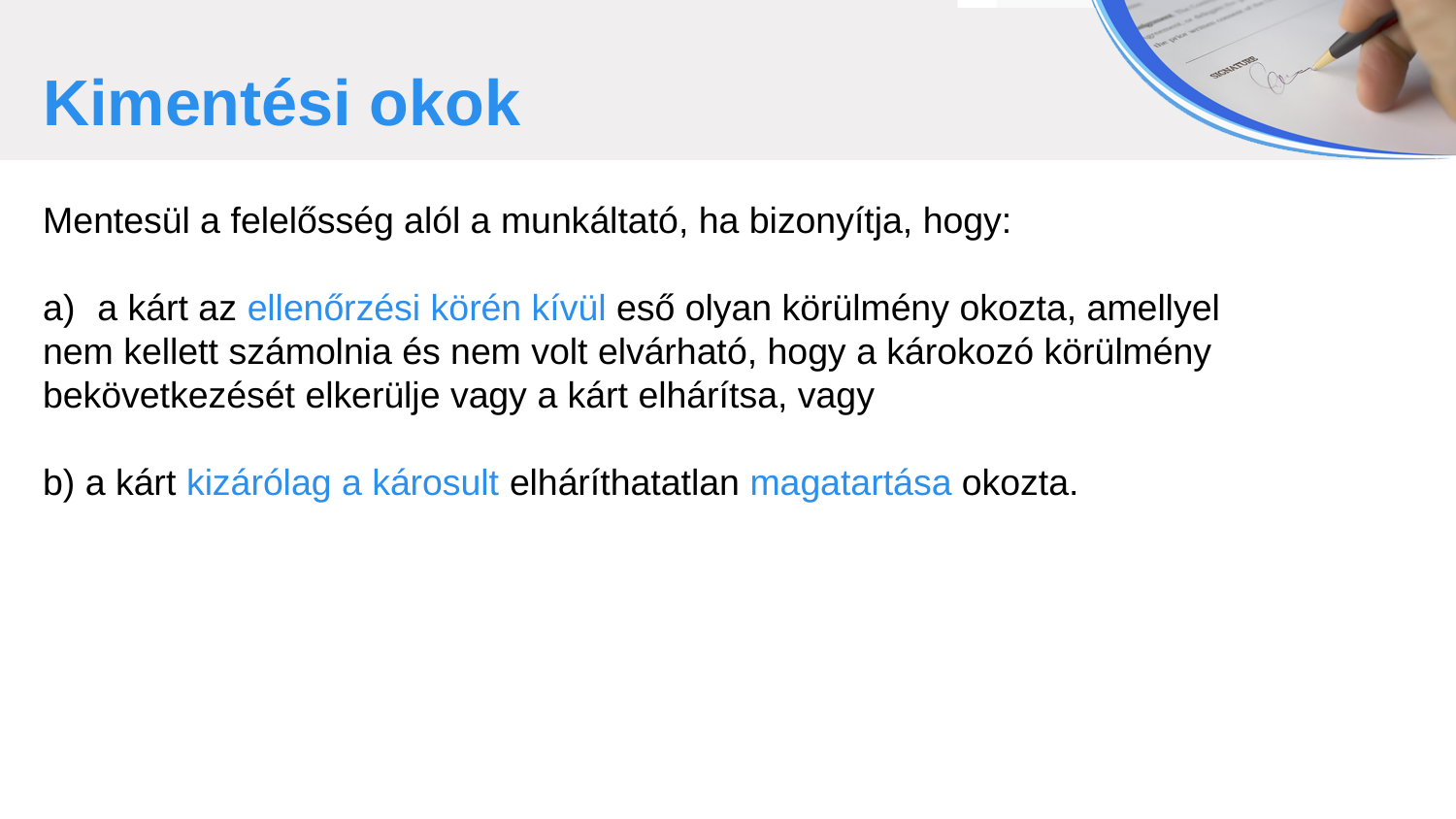

Kimentési okok

Mentesül a felelősség alól a munkáltató, ha bizonyítja, hogy:

a kárt az ellenőrzési körén kívül eső olyan körülmény okozta, amellyel
nem kellett számolnia és nem volt elvárható, hogy a károkozó körülmény
bekövetkezését elkerülje vagy a kárt elhárítsa, vagy

b) a kárt kizárólag a károsult elháríthatatlan magatartása okozta.